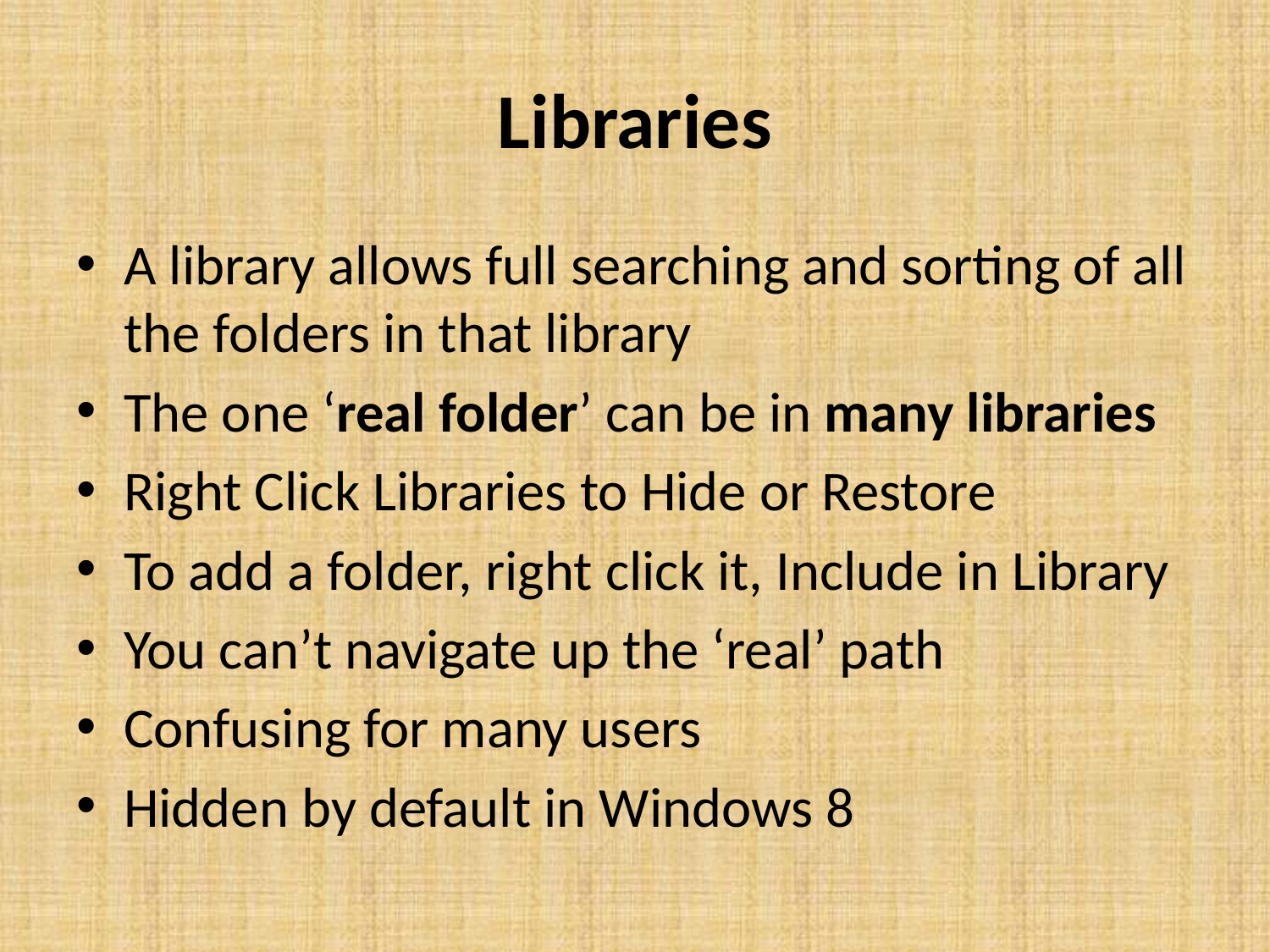

# Libraries
A library allows full searching and sorting of all the folders in that library
The one ‘real folder’ can be in many libraries
Right Click Libraries to Hide or Restore
To add a folder, right click it, Include in Library
You can’t navigate up the ‘real’ path
Confusing for many users
Hidden by default in Windows 8